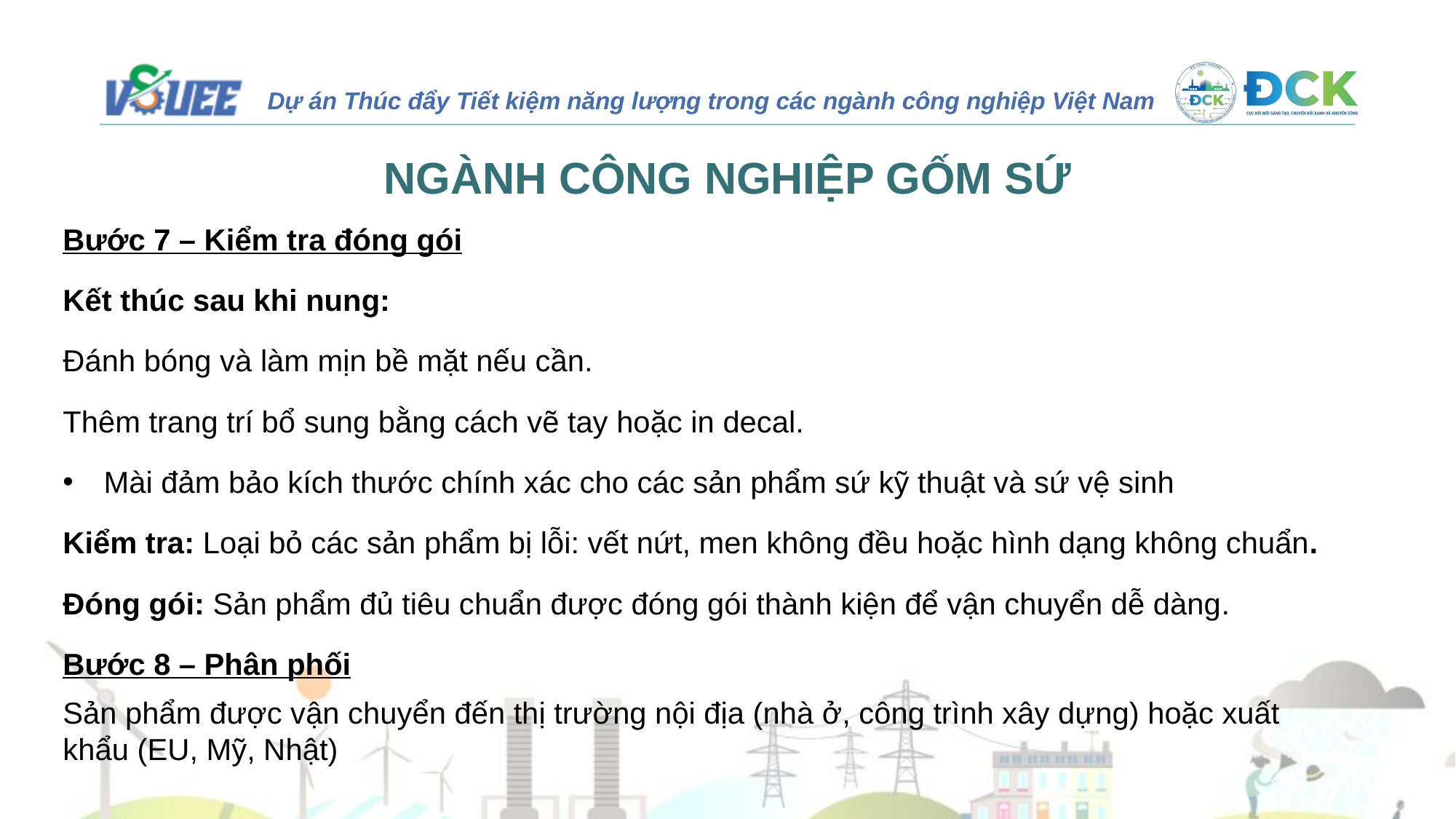

NGÀNH CÔNG NGHIỆP GỐM SỨ
Bước 7 – Kiểm tra đóng gói
Kết thúc sau khi nung:
Đánh bóng và làm mịn bề mặt nếu cần.
Thêm trang trí bổ sung bằng cách vẽ tay hoặc in decal.
Mài đảm bảo kích thước chính xác cho các sản phẩm sứ kỹ thuật và sứ vệ sinh
Kiểm tra: Loại bỏ các sản phẩm bị lỗi: vết nứt, men không đều hoặc hình dạng không chuẩn.
Đóng gói: Sản phẩm đủ tiêu chuẩn được đóng gói thành kiện để vận chuyển dễ dàng.
Bước 8 – Phân phối
Sản phẩm được vận chuyển đến thị trường nội địa (nhà ở, công trình xây dựng) hoặc xuất khẩu (EU, Mỹ, Nhật)